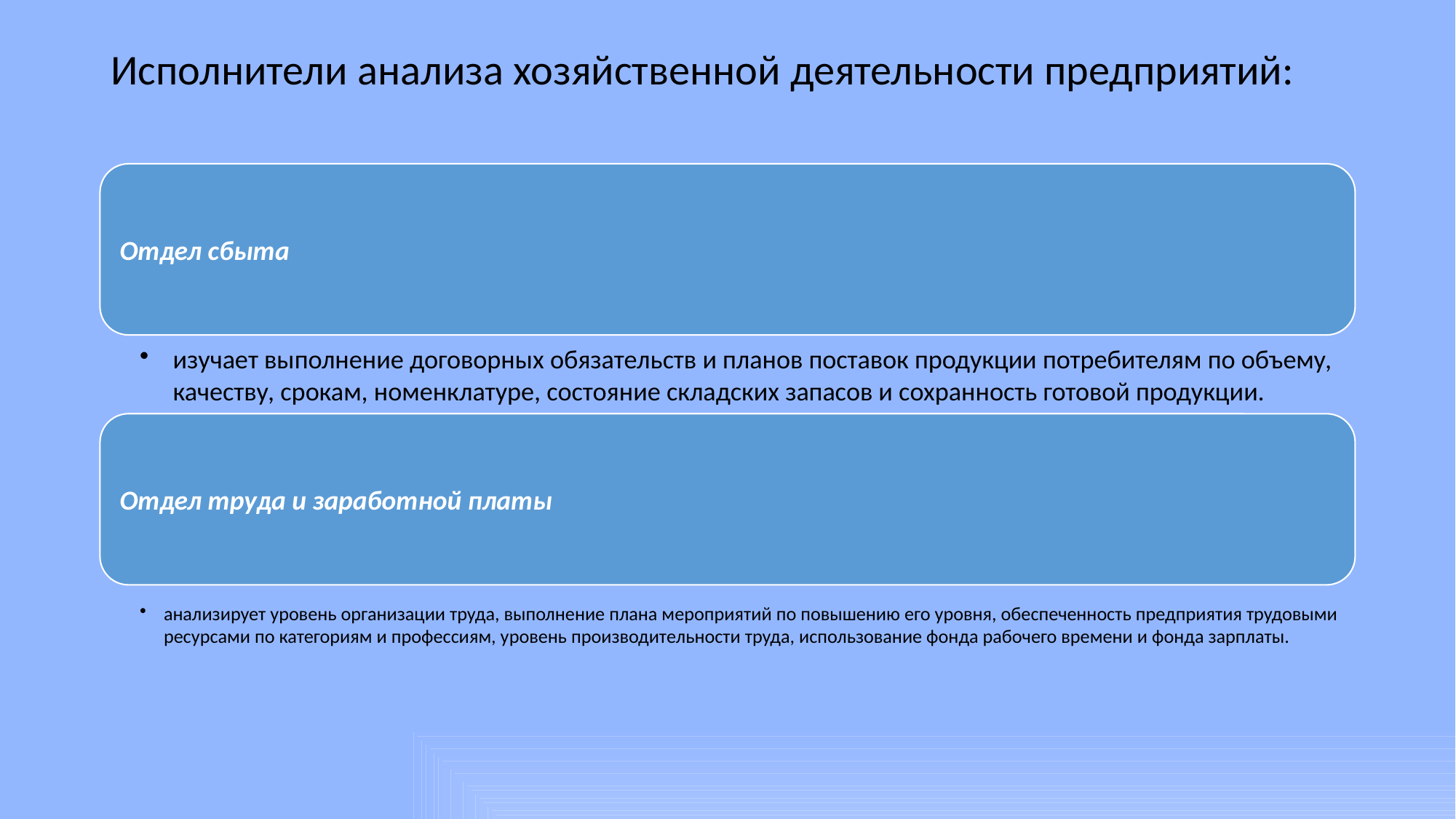

# Исполнители анализа хозяйственной деятельности предприятий:
Отдел сбыта
изучает выполнение договорных обязательств и планов поставок продукции потребителям по объему, качеству, срокам, номенклатуре, состояние складских запасов и сохранность готовой продукции.
Отдел труда и заработной платы
анализирует уровень организации труда, выполнение плана мероприятий по повышению его уровня, обеспеченность предприятия трудовыми ресурсами по категориям и профессиям, уровень производительности труда, использование фонда рабочего времени и фонда зарплаты.